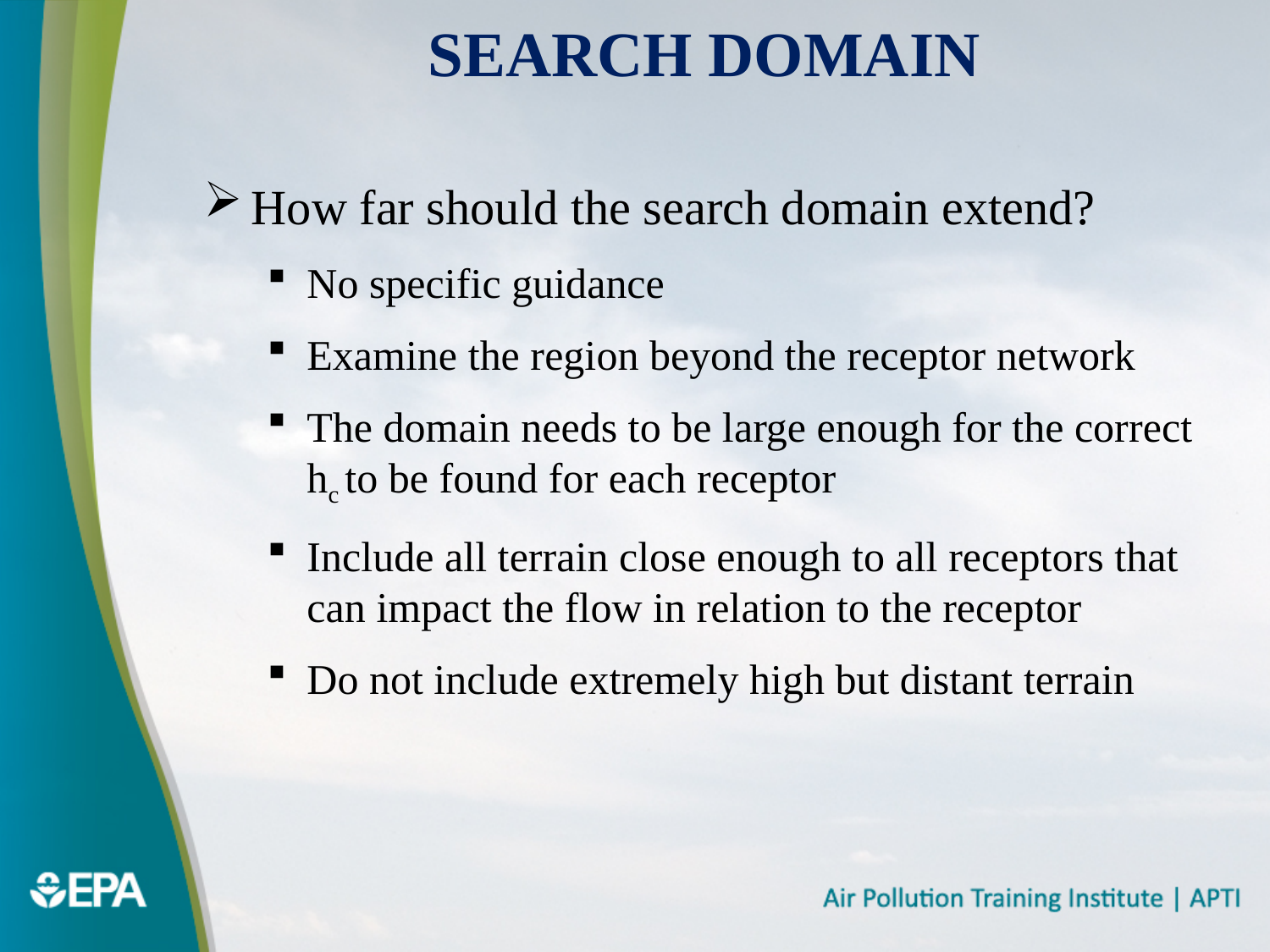

# Search Domain
How far should the search domain extend?
No specific guidance
Examine the region beyond the receptor network
The domain needs to be large enough for the correct hc to be found for each receptor
Include all terrain close enough to all receptors that can impact the flow in relation to the receptor
Do not include extremely high but distant terrain